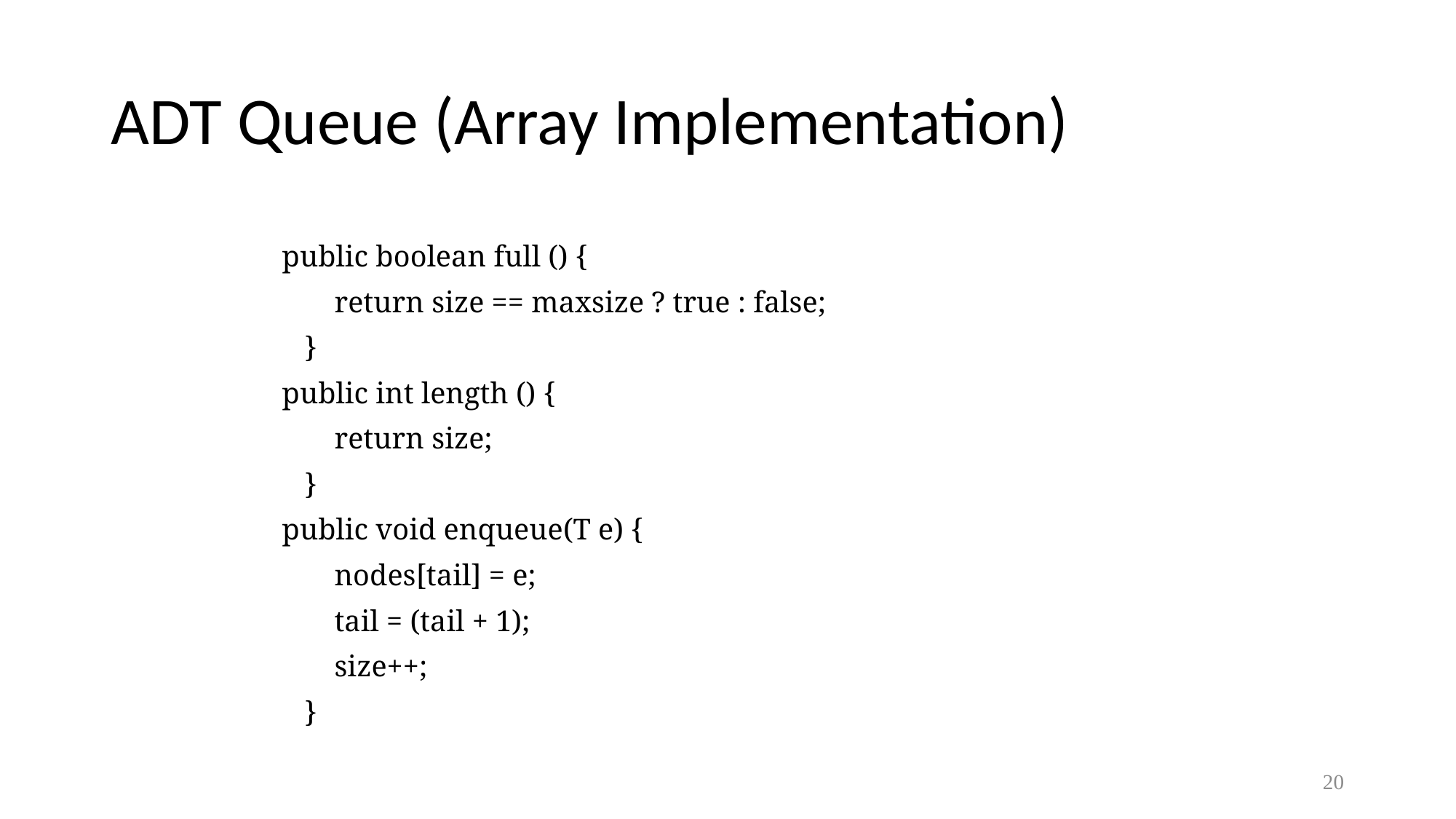

# ADT Queue (Array Implementation)
 public boolean full () {
        return size == maxsize ? true : false;
    }
 public int length () {
        return size;
    }
 public void enqueue(T e) {
        nodes[tail] = e;
        tail = (tail + 1);
        size++;
    }
20